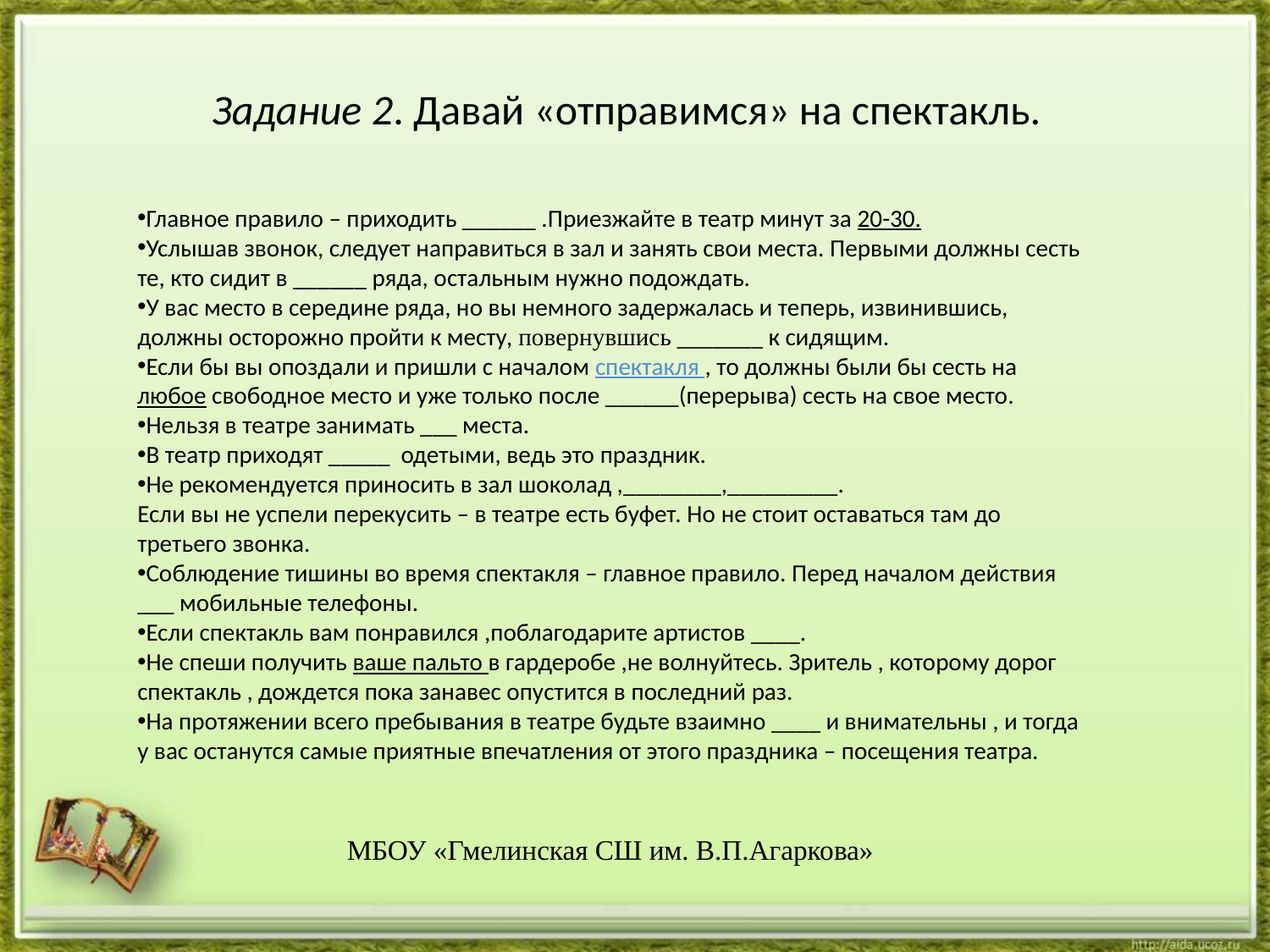

Задание 2. Давай «отправимся» на спектакль.
Главное правило – приходить ______ .Приезжайте в театр минут за 20-30.
Услышав звонок, следует направиться в зал и занять свои места. Первыми должны сесть те, кто сидит в ______ ряда, остальным нужно подождать.
У вас место в середине ряда, но вы немного задержалась и теперь, извинившись, должны осторожно пройти к месту, повернувшись _______ к сидящим.
Если бы вы опоздали и пришли с началом спектакля , то должны были бы сесть на любое свободное место и уже только после ______(перерыва) сесть на свое место.
Нельзя в театре занимать ___ места.
В театр приходят _____  одетыми, ведь это праздник.
Не рекомендуется приносить в зал шоколад ,________,_________.
Если вы не успели перекусить – в театре есть буфет. Но не стоит оставаться там до третьего звонка.
Соблюдение тишины во время спектакля – главное правило. Перед началом действия ___ мобильные телефоны.
Если спектакль вам понравился ,поблагодарите артистов ____.
Не спеши получить ваше пальто в гардеробе ,не волнуйтесь. Зритель , которому дорог спектакль , дождется пока занавес опустится в последний раз.
На протяжении всего пребывания в театре будьте взаимно ____ и внимательны , и тогда у вас останутся самые приятные впечатления от этого праздника – посещения театра.

                              МБОУ «Гмелинская СШ им. В.П.Агаркова»